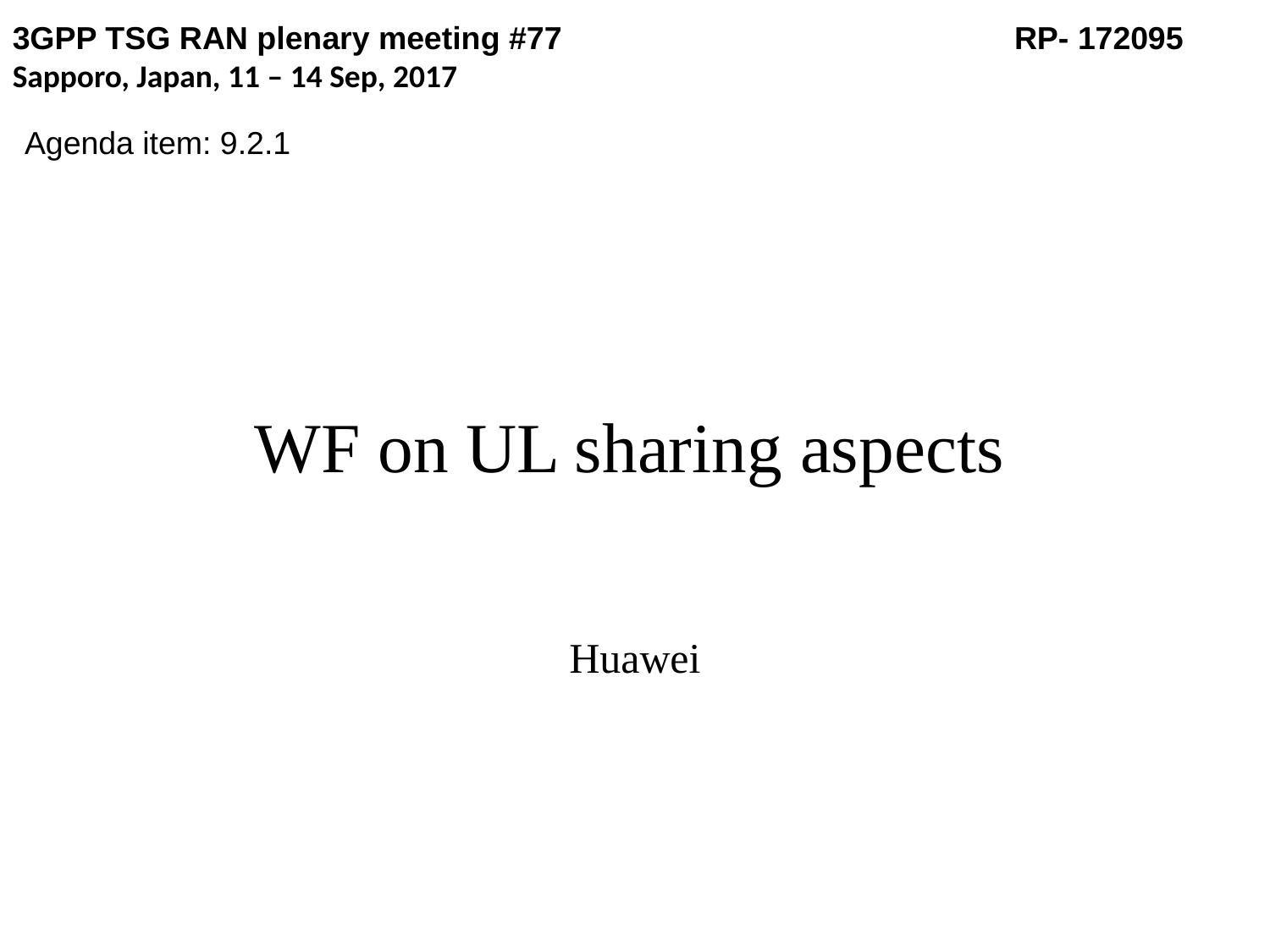

3GPP TSG RAN plenary meeting #77		                           RP- 172095
Sapporo, Japan, 11 – 14 Sep, 2017
Agenda item: 9.2.1
# WF on UL sharing aspects
Huawei